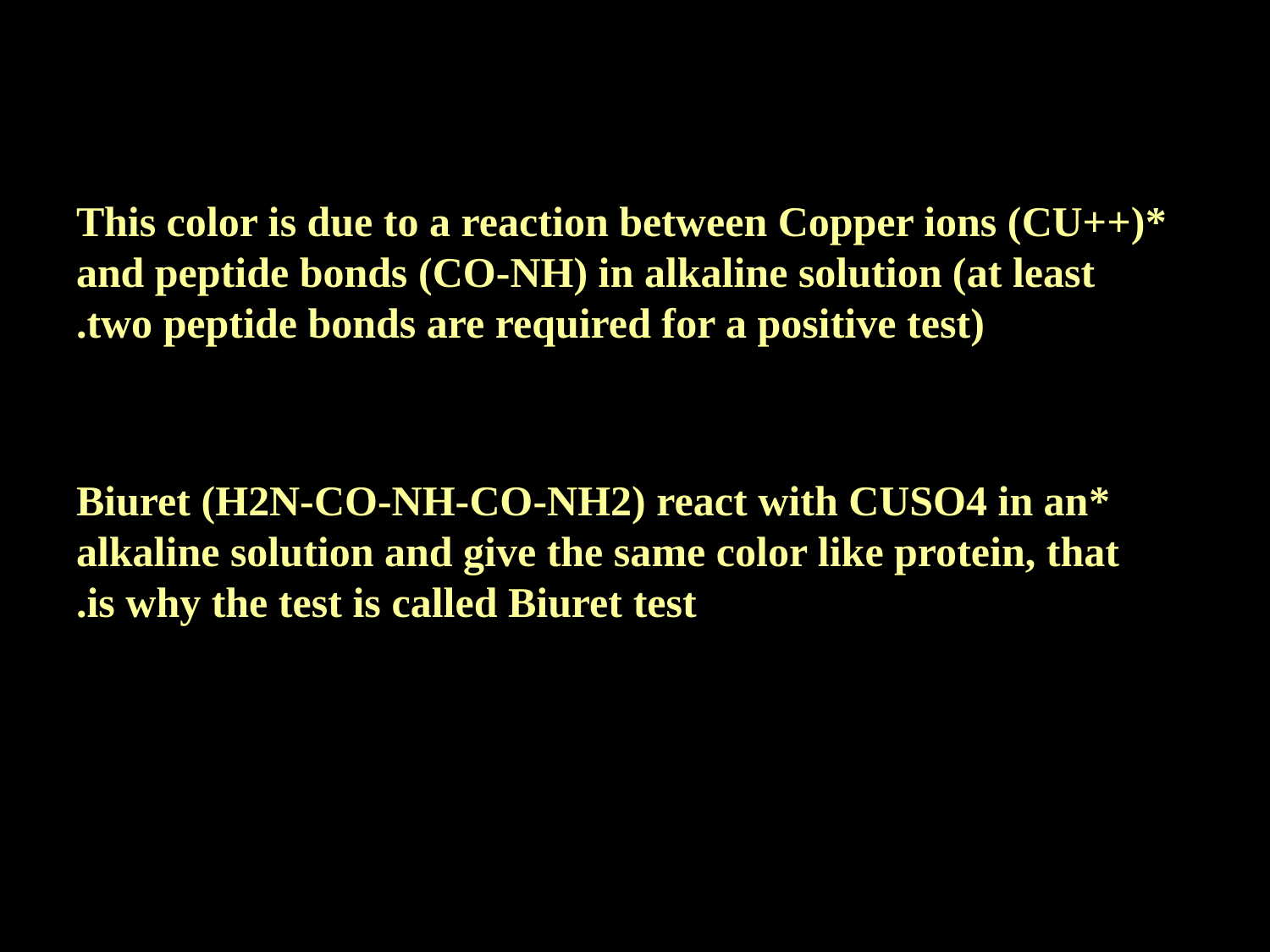

#

*This color is due to a reaction between Copper ions (CU++) and peptide bonds (CO-NH) in alkaline solution (at least two peptide bonds are required for a positive test).

*Biuret (H2N-CO-NH-CO-NH2) react with CUSO4 in an alkaline solution and give the same color like protein, that is why the test is called Biuret test.